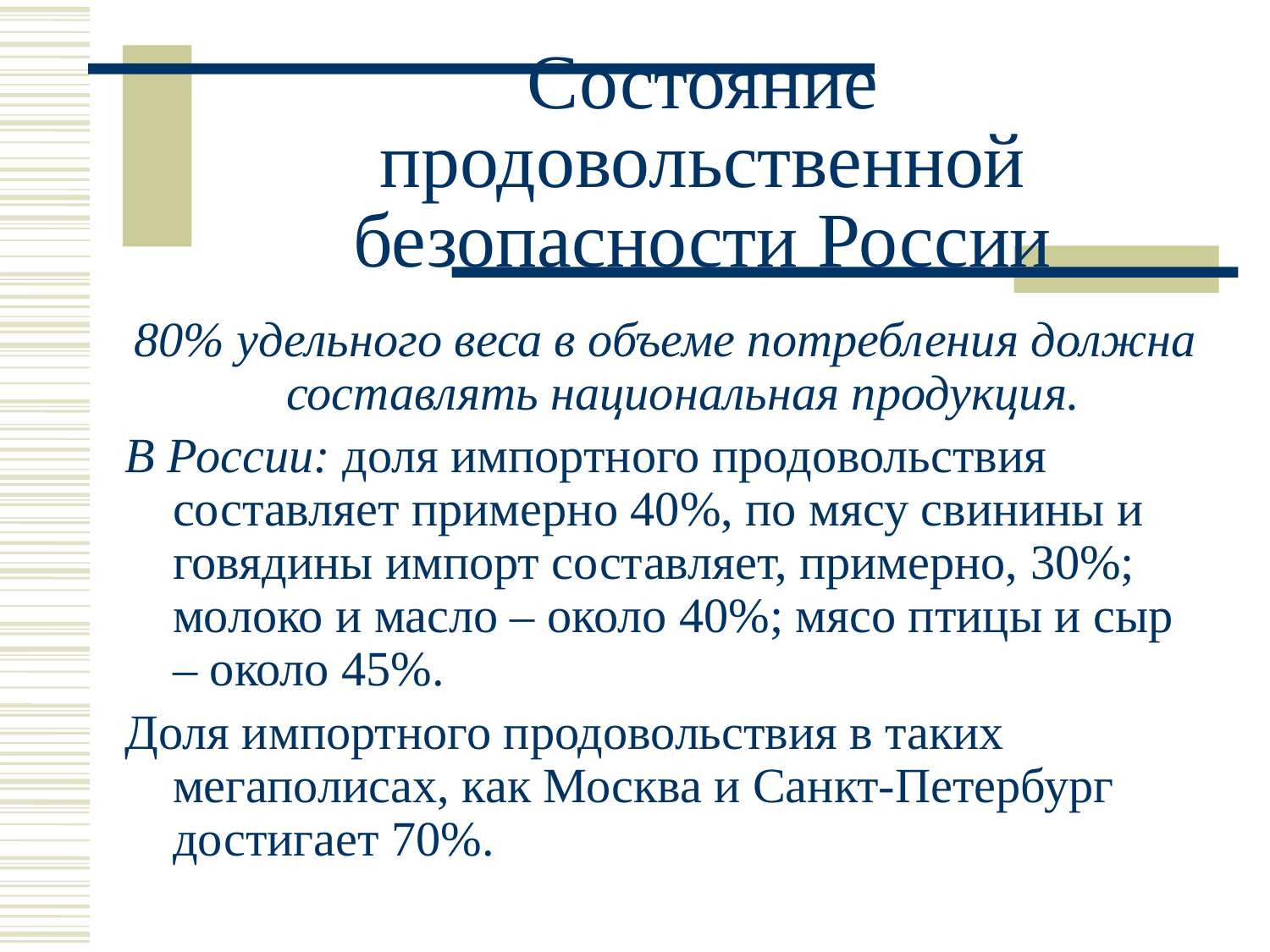

# Состояние продовольственной безопасности России
80% удельного веса в объеме потребления должна составлять национальная продукция.
В России: доля импортного продовольствия составляет примерно 40%, по мясу свинины и говядины импорт составляет, примерно, 30%; молоко и масло – около 40%; мясо птицы и сыр – около 45%.
Доля импортного продовольствия в таких мегаполисах, как Москва и Санкт-Петербург достигает 70%.